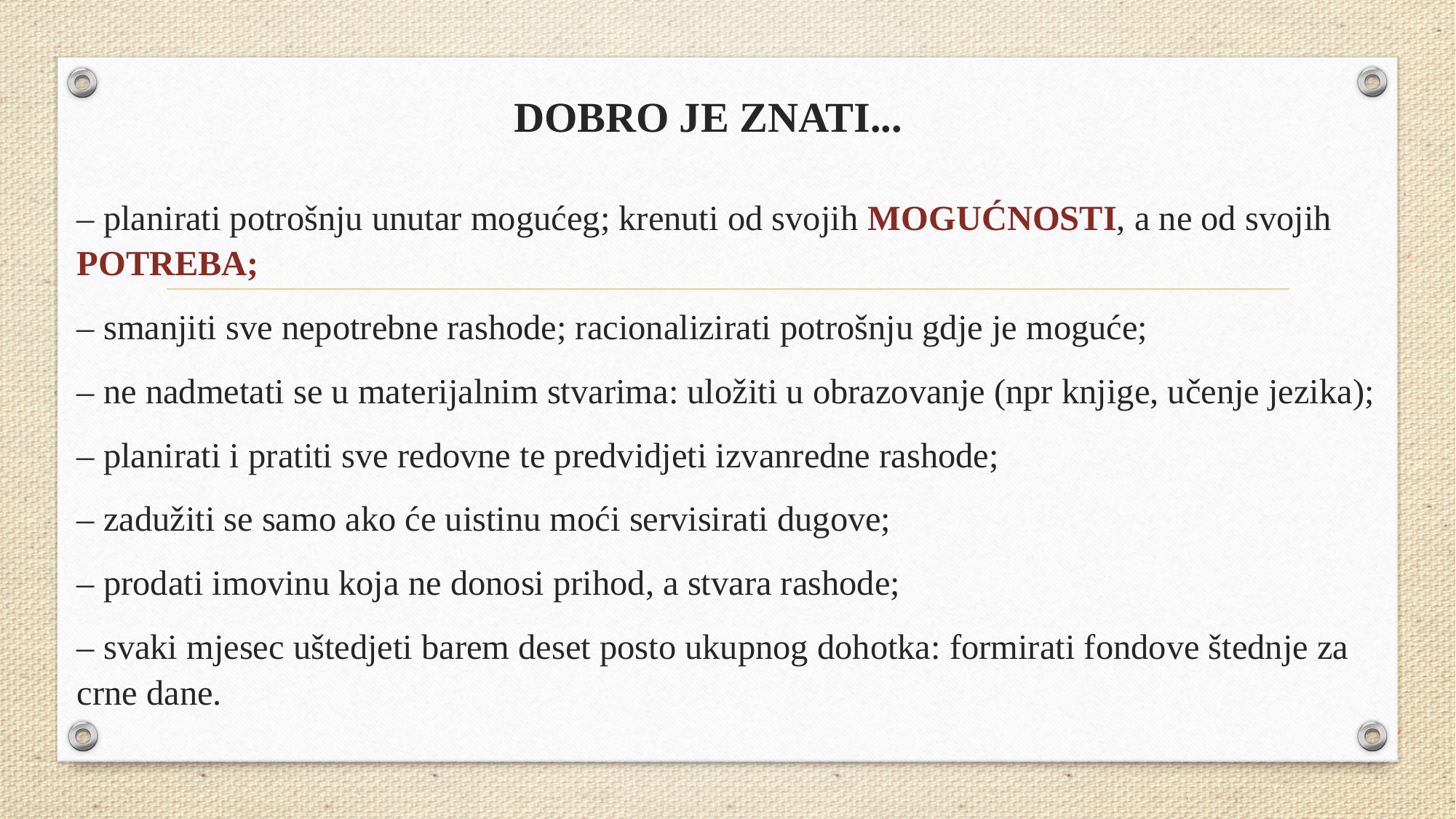

# DOBRO JE ZNATI...
– planirati potrošnju unutar mogućeg; krenuti od svojih MOGUĆNOSTI, a ne od svojih POTREBA;
– smanjiti sve nepotrebne rashode; racionalizirati potrošnju gdje je moguće;
– ne nadmetati se u materijalnim stvarima: uložiti u obrazovanje (npr knjige, učenje jezika);
– planirati i pratiti sve redovne te predvidjeti izvanredne rashode;
– zadužiti se samo ako će uistinu moći servisirati dugove;
– prodati imovinu koja ne donosi prihod, a stvara rashode;
– svaki mjesec uštedjeti barem deset posto ukupnog dohotka: formirati fondove štednje za crne dane.